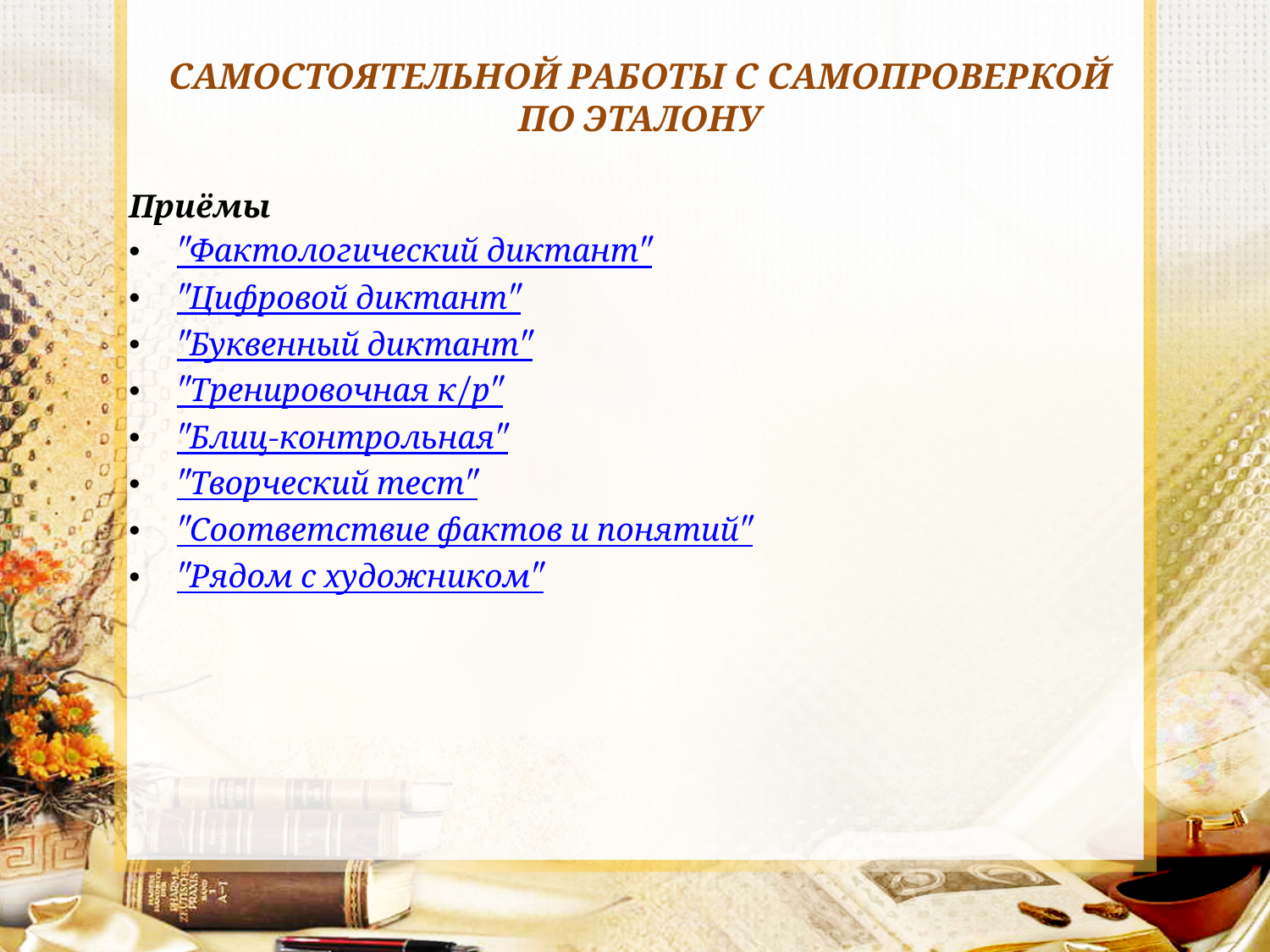

# САМОСТОЯТЕЛЬНОЙ РАБОТЫ С САМОПРОВЕРКОЙ ПО ЭТАЛОНУ
Приёмы
"Фактологический диктант"
"Цифровой диктант"
"Буквенный диктант"
"Тренировочная к/р"
"Блиц-контрольная"
"Творческий тест"
"Соответствие фактов и понятий"
"Рядом с художником"